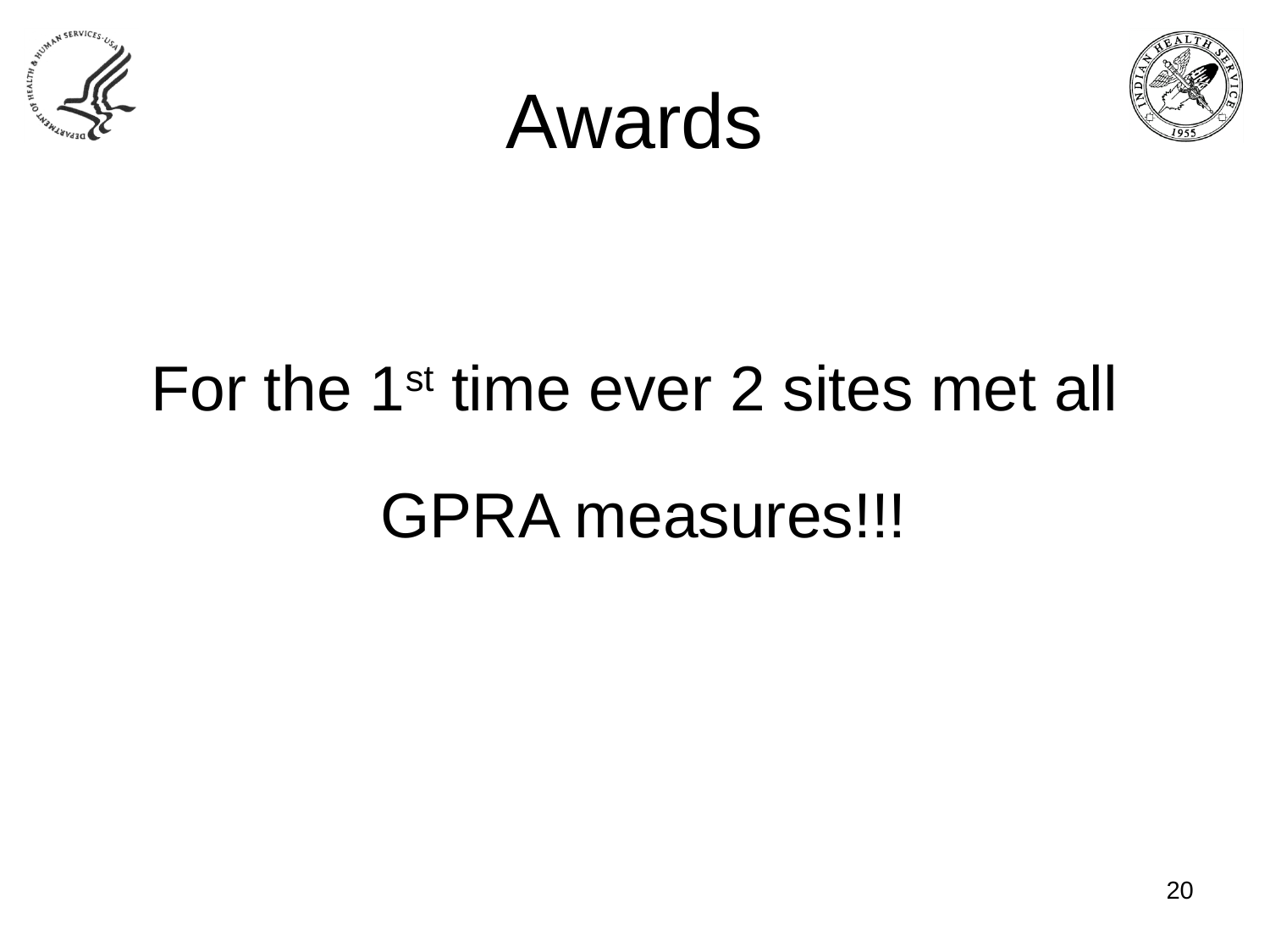

# Awards

For the 1st time ever 2 sites met all
 GPRA measures!!!

20